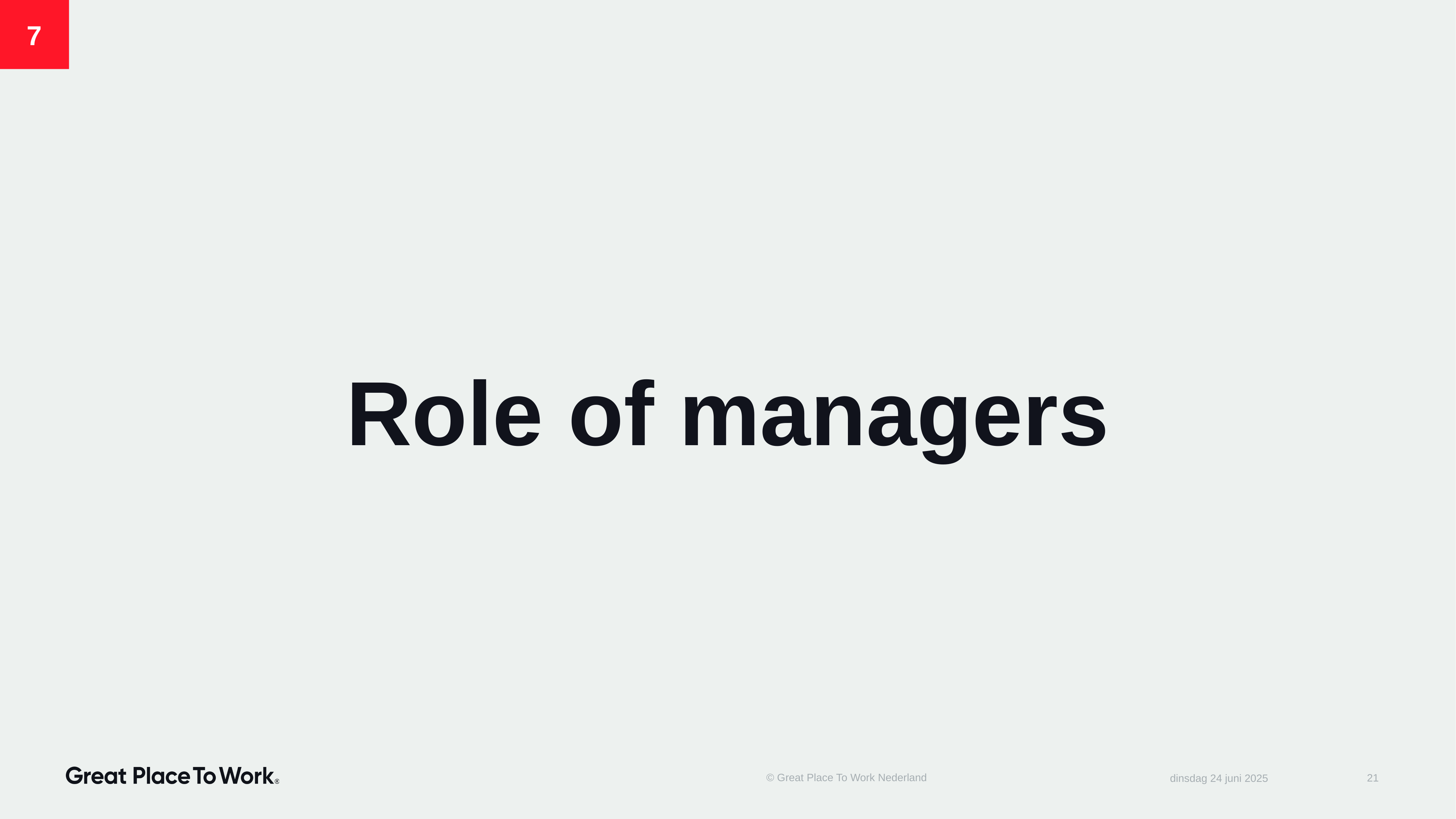

7
Role of managers
© Great Place To Work Nederland
21
dinsdag 24 juni 2025